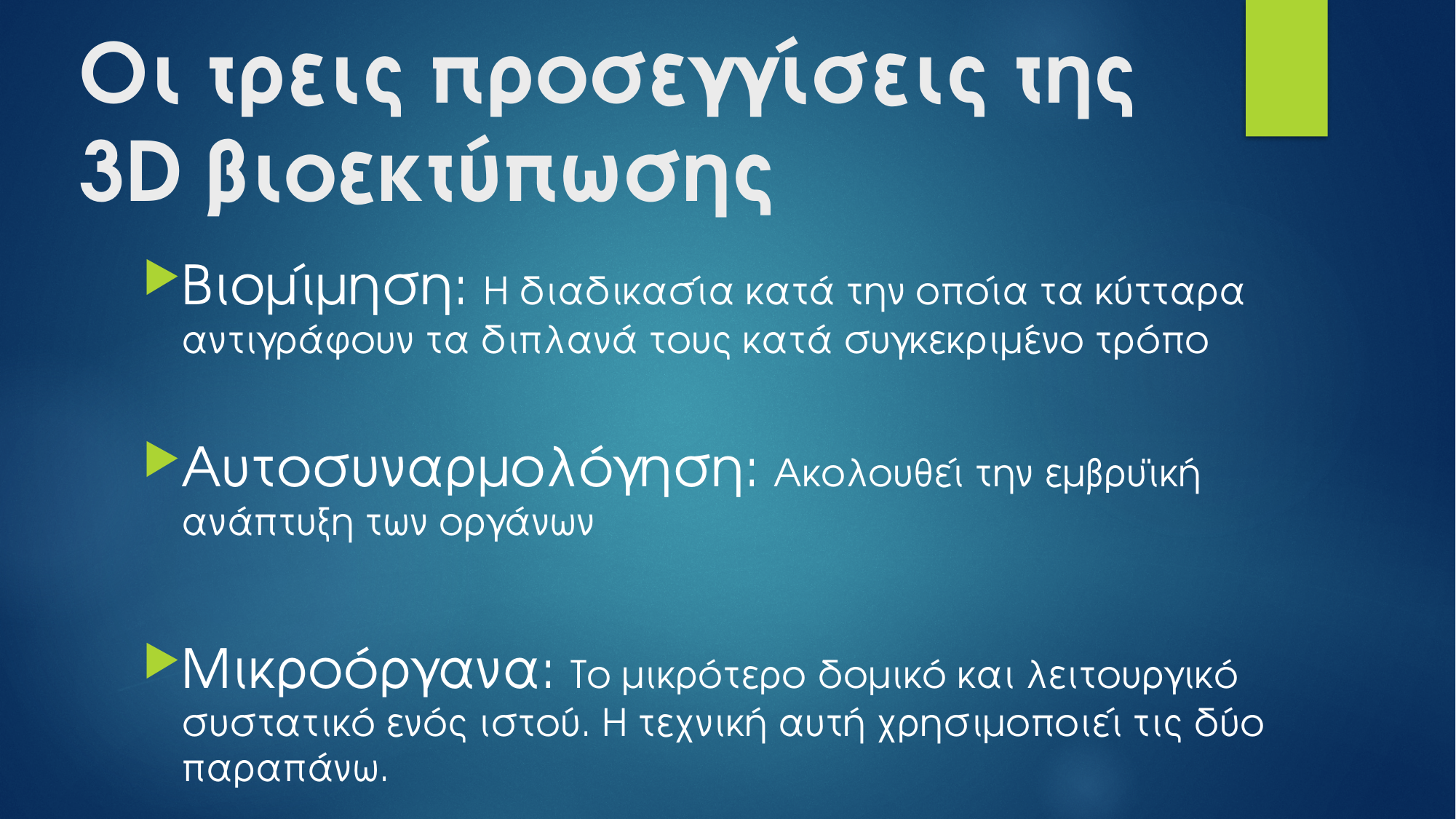

# Οι τρεις προσεγγίσεις της 3D βιοεκτύπωσης
Βιομίμηση: Η διαδικασία κατά την οποία τα κύτταρα αντιγράφουν τα διπλανά τους κατά συγκεκριμένο τρόπο

Αυτοσυναρμολόγηση: Ακολουθεί την εμβρυϊκή ανάπτυξη των οργάνων

Μικροόργανα: Το μικρότερο δομικό και λειτουργικό συστατικό ενός ιστού. Η τεχνική αυτή χρησιμοποιεί τις δύο παραπάνω.